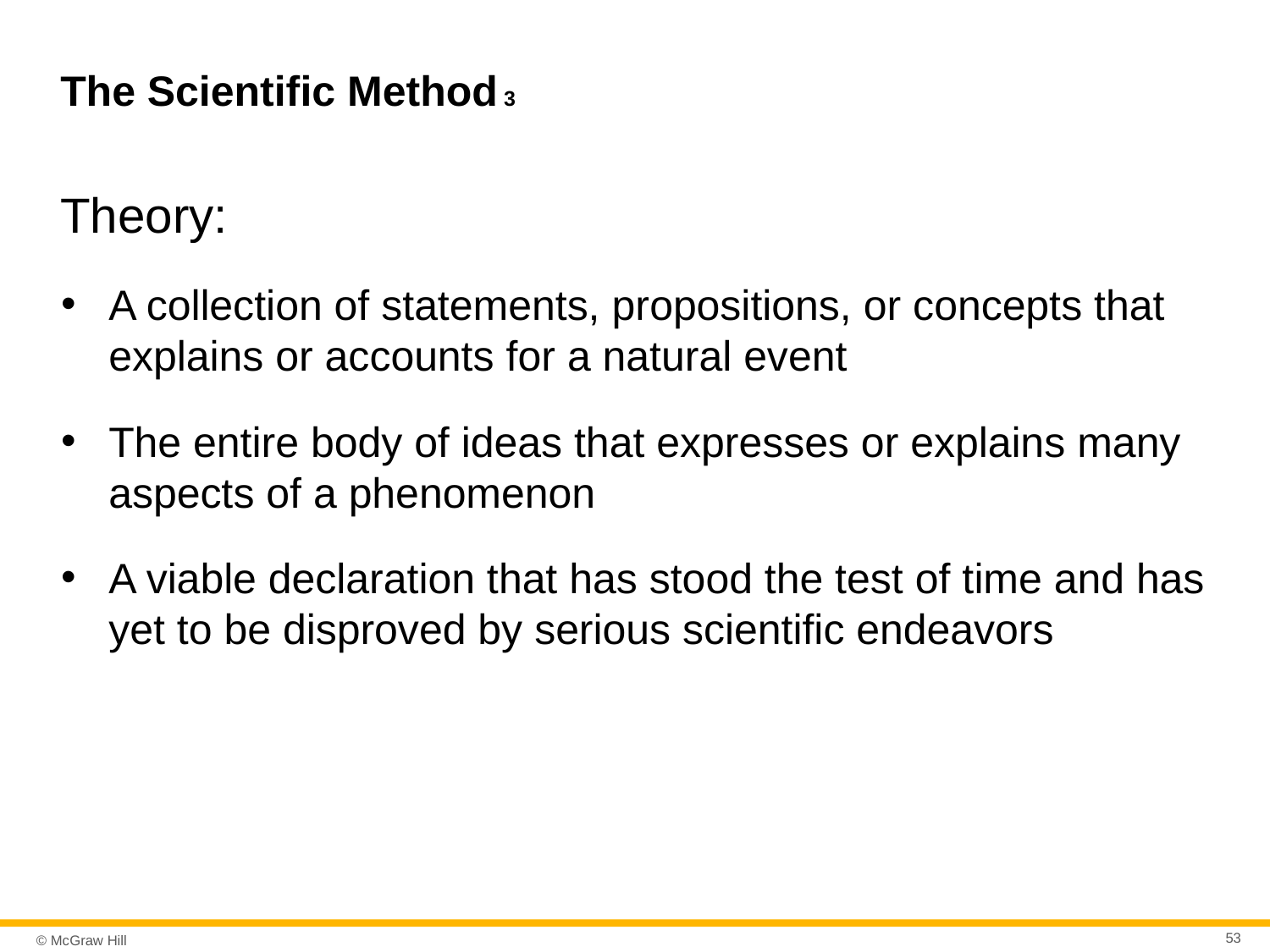

# The Scientific Method 3
Theory:
A collection of statements, propositions, or concepts that explains or accounts for a natural event
The entire body of ideas that expresses or explains many aspects of a phenomenon
A viable declaration that has stood the test of time and has yet to be disproved by serious scientific endeavors